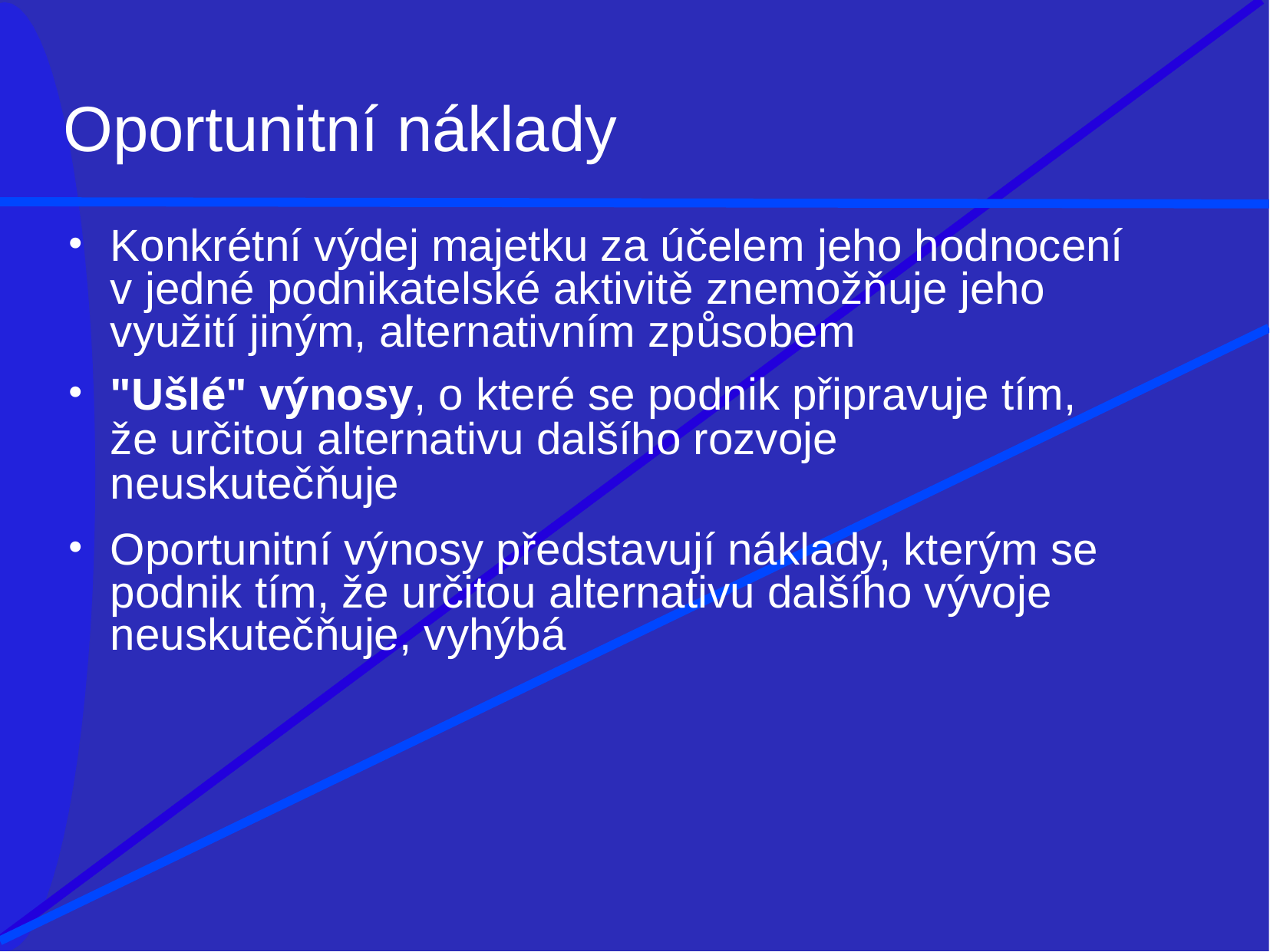

# Oportunitní náklady
Konkrétní výdej majetku za účelem jeho hodnocení v jedné podnikatelské aktivitě znemožňuje jeho využití jiným, alternativním způsobem
"Ušlé" výnosy, o které se podnik připravuje tím, že určitou alternativu dalšího rozvoje neuskutečňuje
Oportunitní výnosy představují náklady, kterým se podnik tím, že určitou alternativu dalšího vývoje neuskutečňuje, vyhýbá